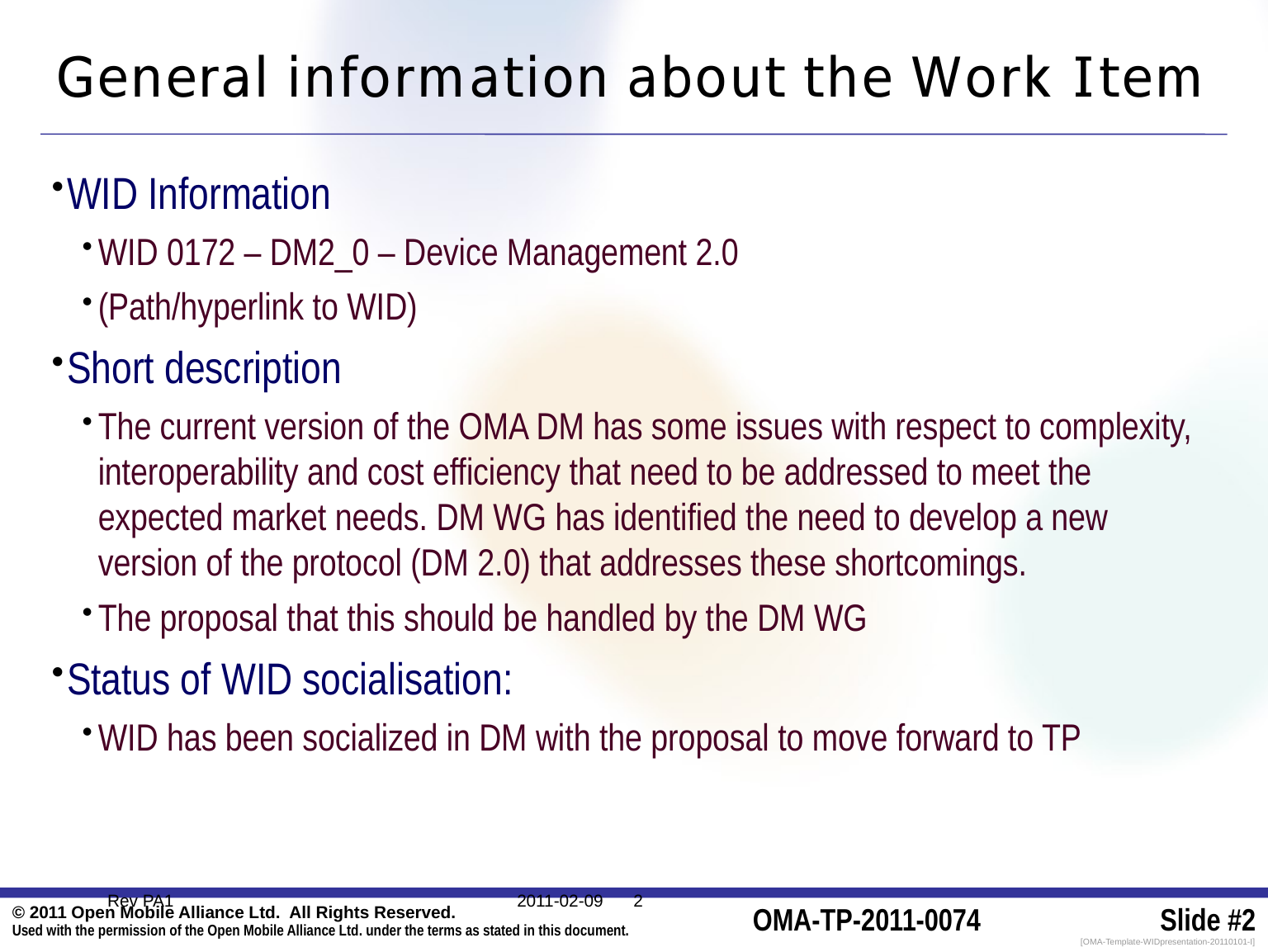

# General information about the Work Item
WID Information
WID 0172 – DM2_0 – Device Management 2.0
(Path/hyperlink to WID)
Short description
The current version of the OMA DM has some issues with respect to complexity, interoperability and cost efficiency that need to be addressed to meet the expected market needs. DM WG has identified the need to develop a new version of the protocol (DM 2.0) that addresses these shortcomings.
The proposal that this should be handled by the DM WG
Status of WID socialisation:
WID has been socialized in DM with the proposal to move forward to TP